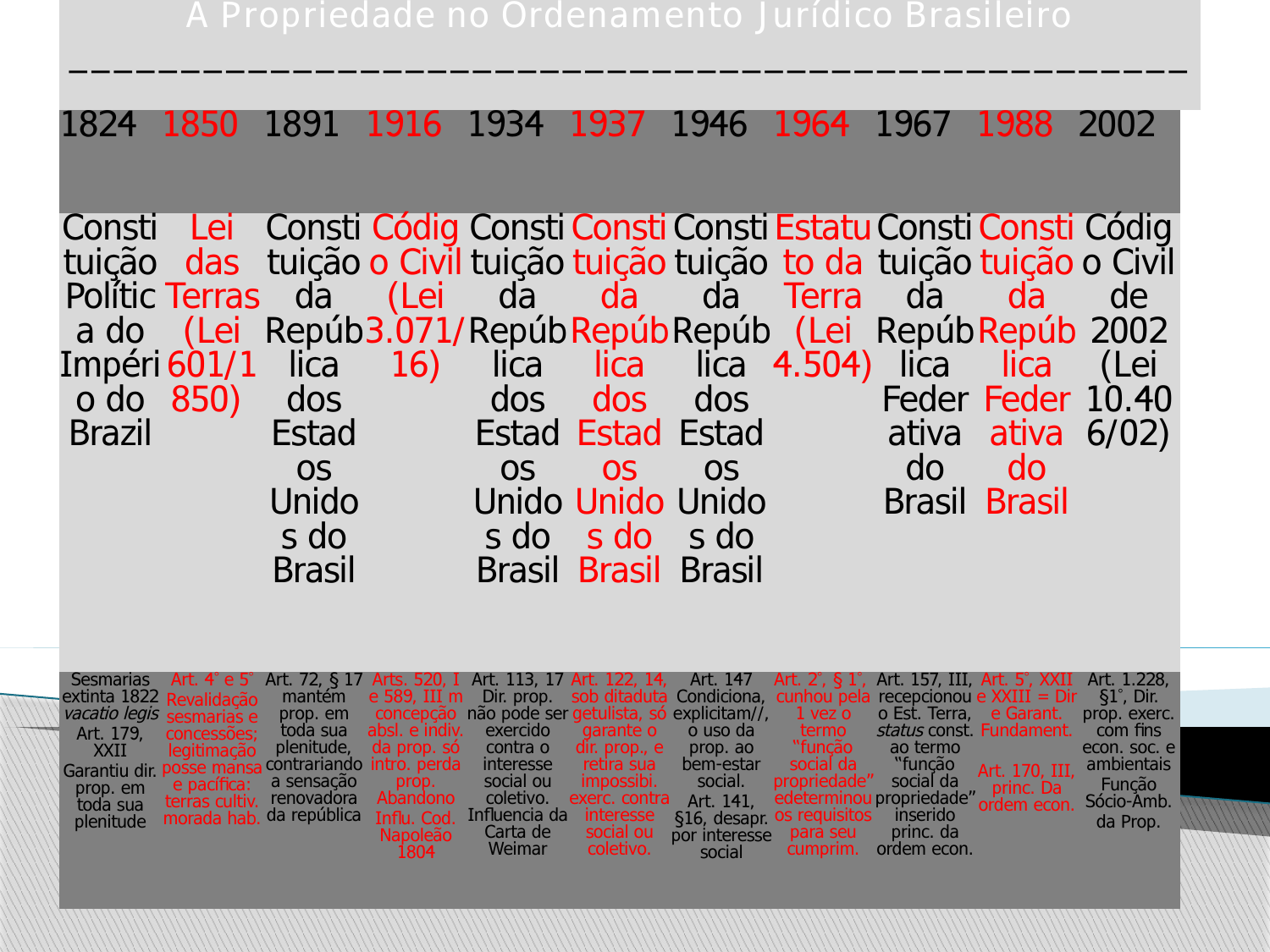

| A Propriedade no Ordenamento Jurídico Brasileiro \_\_\_\_\_\_\_\_\_\_\_\_\_\_\_\_\_\_\_\_\_\_\_\_\_\_\_\_\_\_\_\_\_\_\_\_\_\_\_\_\_\_\_\_\_\_\_\_\_\_ |  |  |  |  |  |  |  |  |  |  |  |
| --- | --- | --- | --- | --- | --- | --- | --- | --- | --- | --- | --- |
| 1824 | 1850 | 1891 | 1916 | 1934 | 1937 | 1946 | 1964 | 1967 | 1988 | 2002 |  |
| Constituição Política do Império do Brazil | Lei das Terras (Lei 601/1850) | Constituição da República dos Estados Unidos do Brasil | Código Civil (Lei 3.071/16) | Constituição da República dos Estados Unidos do Brasil | Constituição da República dos Estados Unidos do Brasil | Constituição da República dos Estados Unidos do Brasil | Estatuto da Terra (Lei 4.504) | Constituição da República Federativa do Brasil | Constituição da República Federativa do Brasil | Código Civil de 2002 (Lei 10.406/02) |  |
| Sesmarias extinta 1822 vacatio legis Art. 179, XXII Garantiu dir. prop. em toda sua plenitude | Art. 4° e 5° Revalidação sesmarias e concessões; legitimação posse mansa e pacífica: terras cultiv. morada hab. | Art. 72, § 17 mantém prop. em toda sua plenitude, contrariando a sensação renovadora da república | Arts. 520, I e 589, III m concepção absl. e indiv. da prop. só intro. perda prop. Abandono Influ. Cod. Napoleão 1804 | Art. 113, 17 Dir. prop. não pode ser exercido contra o interesse social ou coletivo. Influencia da Carta de Weimar | Art. 122, 14, sob ditaduta getulista, só garante o dir. prop., e retira sua impossibi. exerc. contra interesse social ou coletivo. | Art. 147 Condiciona, explicitam//,o uso da prop. ao bem-estar social. Art. 141, §16, desapr. por interesse social | Art. 2°, § 1°, cunhou pela 1 vez o termo “função social da propriedade” edeterminou os requisitos para seu cumprim. | Art. 157, III, recepcionou o Est. Terra, status const. ao termo “função social da propriedade”inserido princ. da ordem econ. | Art. 5°, XXII e XXIII = Dir e Garant. Fundament. Art. 170, III, princ. Da ordem econ. | Art. 1.228, §1°, Dir. prop. exerc. com fins econ. soc. e ambientais Função Sócio-Amb. da Prop. |  |